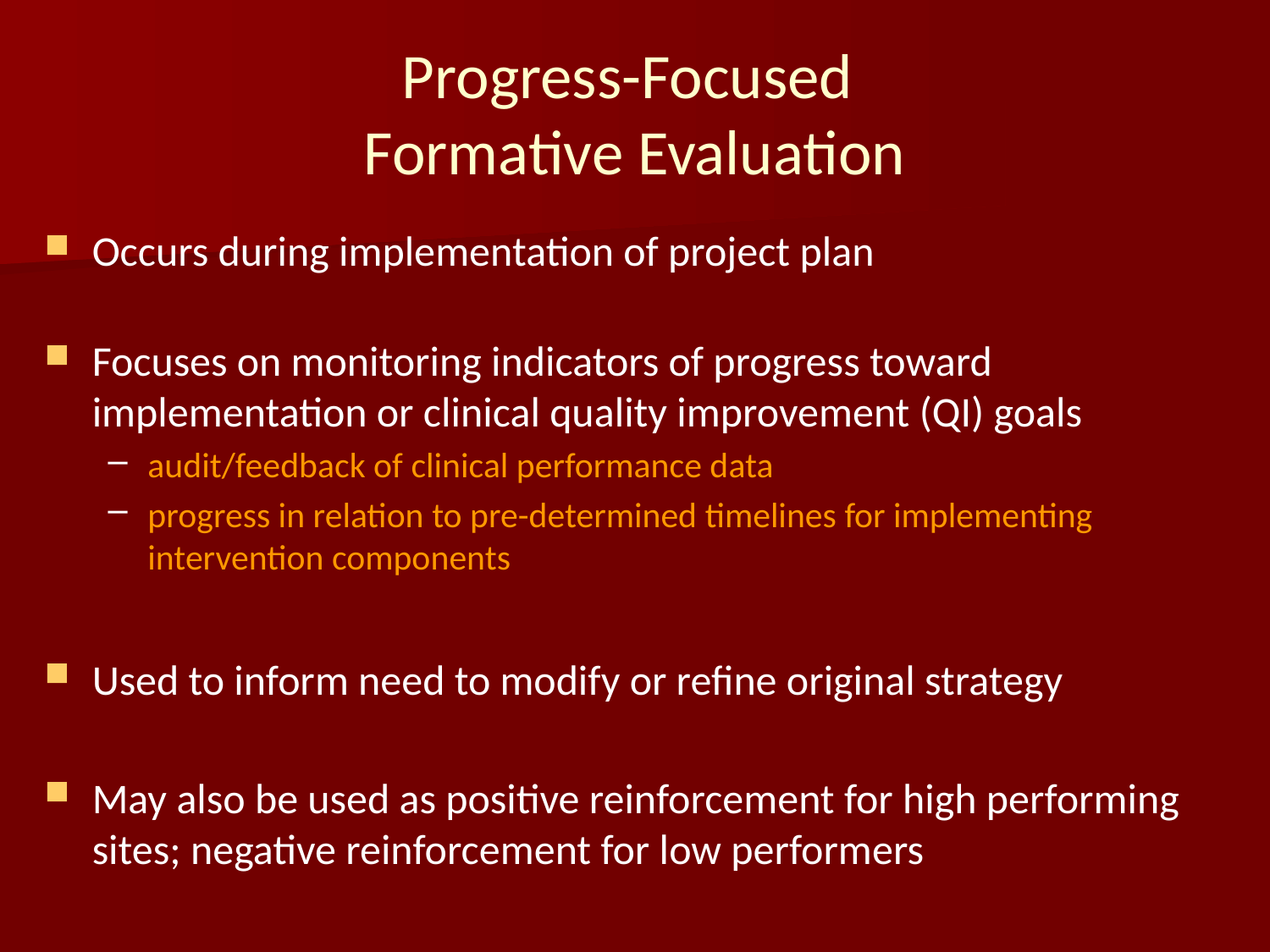

# Progress-Focused Formative Evaluation

Occurs during implementation of project plan
Focuses on monitoring indicators of progress toward implementation or clinical quality improvement (QI) goals
audit/feedback of clinical performance data
progress in relation to pre-determined timelines for implementing intervention components

Used to inform need to modify or refine original strategy

May also be used as positive reinforcement for high performing sites; negative reinforcement for low performers